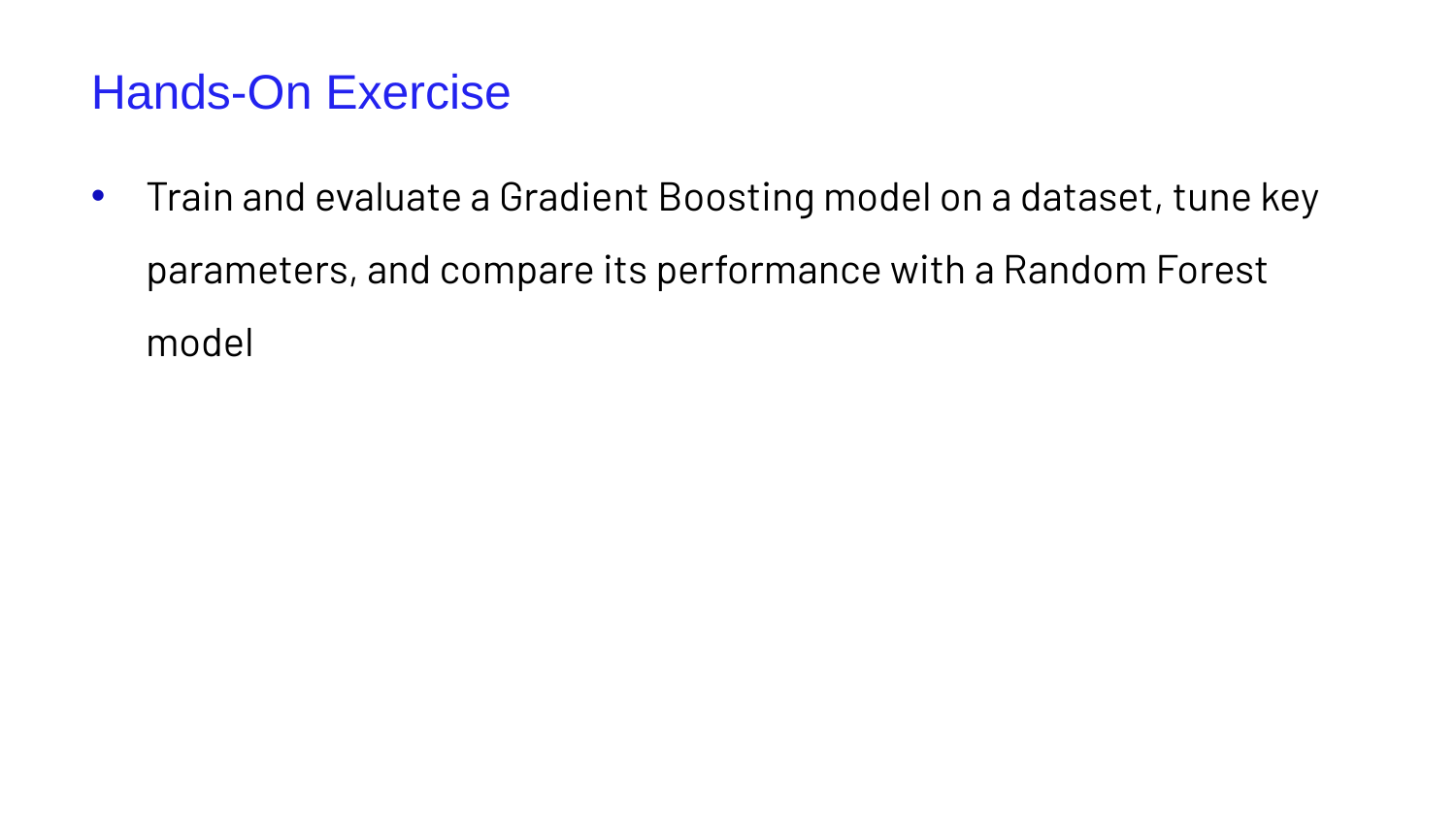

Hands-On Exercise
Train and evaluate a Gradient Boosting model on a dataset, tune key parameters, and compare its performance with a Random Forest model